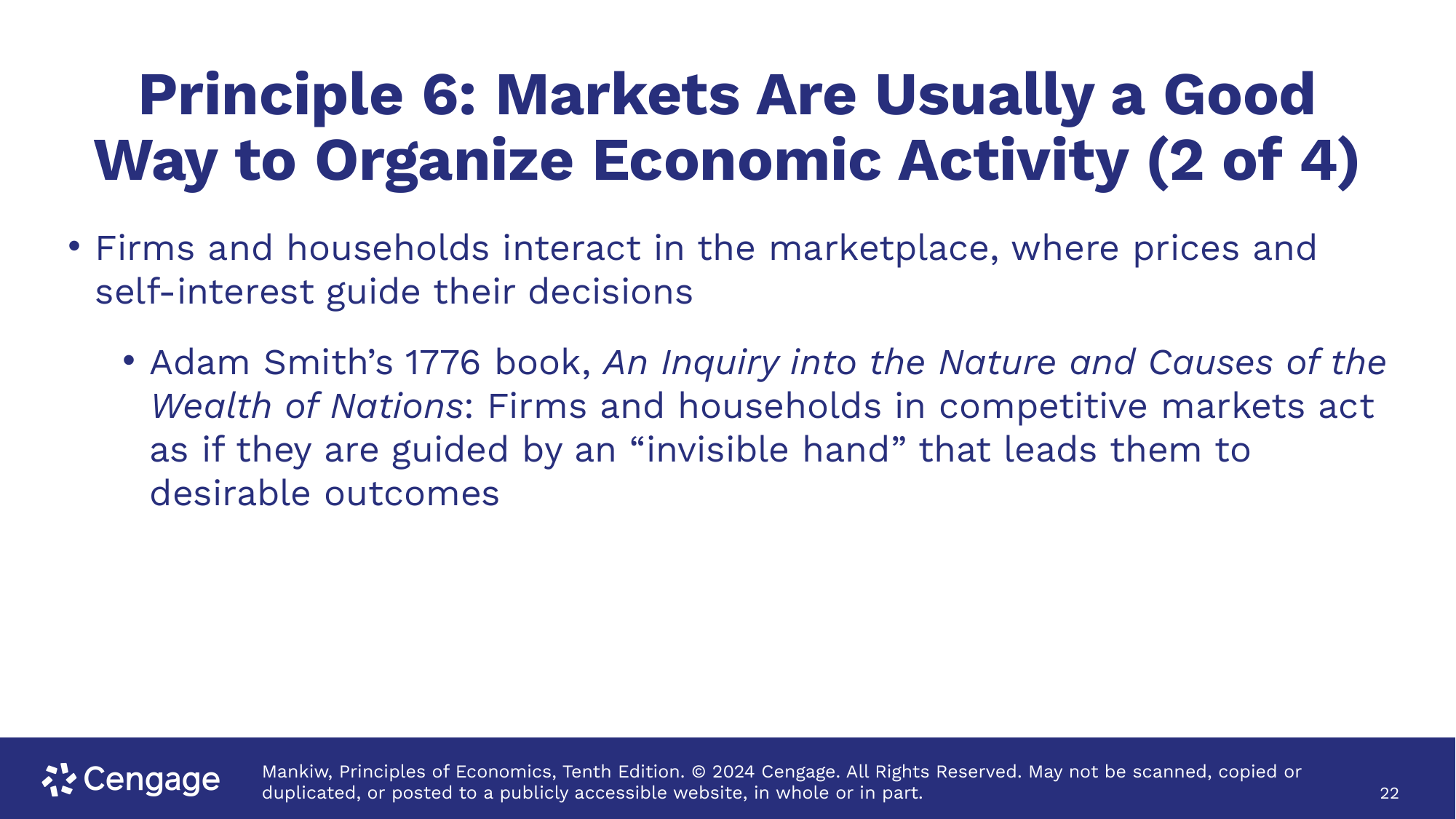

# Principle 6: Markets Are Usually a Good Way to Organize Economic Activity (2 of 4)
Firms and households interact in the marketplace, where prices and self-interest guide their decisions
Adam Smith’s 1776 book, An Inquiry into the Nature and Causes of the Wealth of Nations: Firms and households in competitive markets act as if they are guided by an “invisible hand” that leads them to desirable outcomes